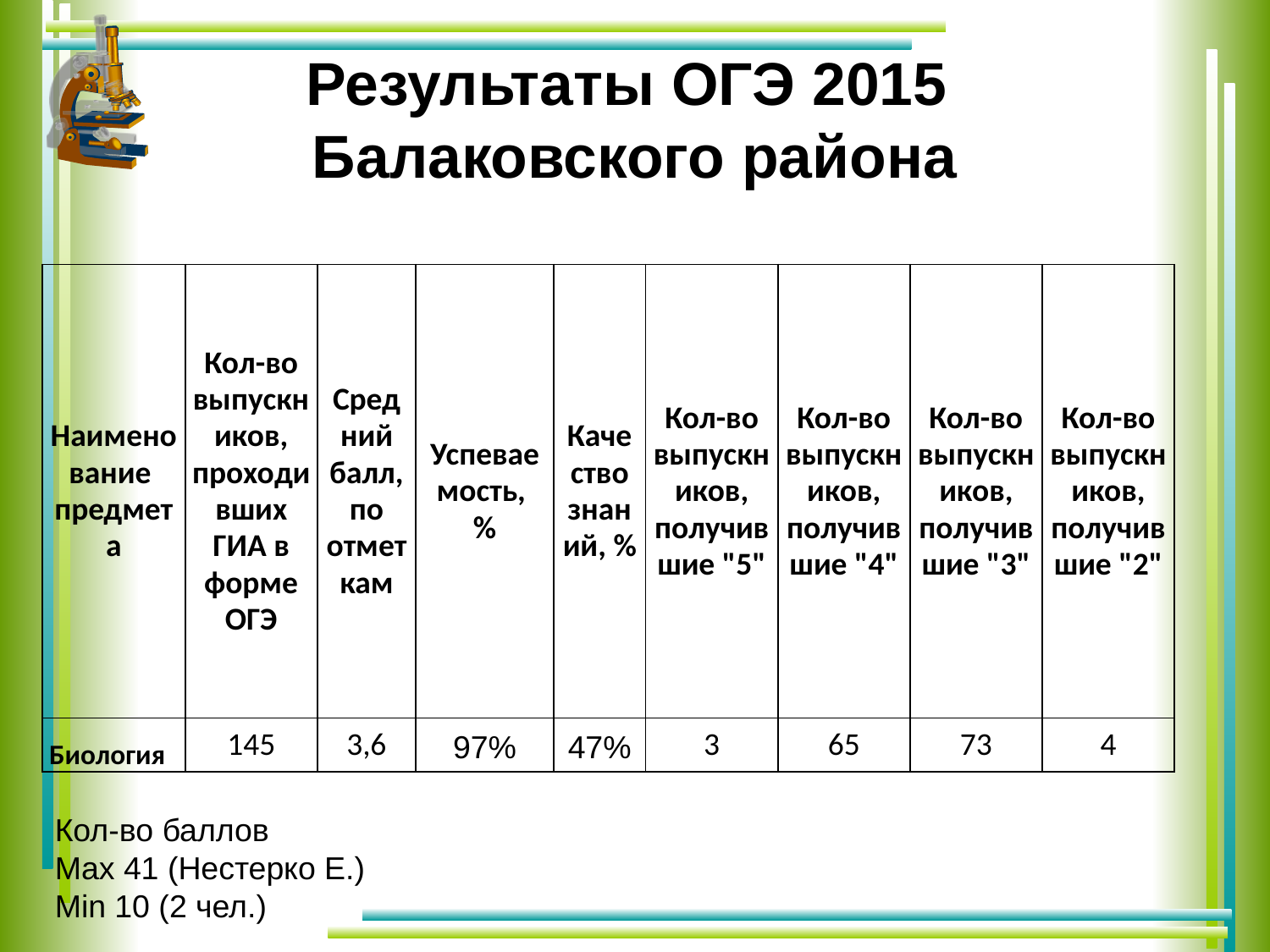

# Результаты ОГЭ 2015 Балаковского района
| Наименование предмета | Кол-во выпускников, проходивших ГИА в форме ОГЭ | Средний балл, по отметкам | Успеваемость, % | Качество знаний, % | Кол-во выпускников, получившие "5" | Кол-во выпускников, получившие "4" | Кол-во выпускников, получившие "3" | Кол-во выпускников, получившие "2" |
| --- | --- | --- | --- | --- | --- | --- | --- | --- |
| Биология | 145 | 3,6 | 97% | 47% | 3 | 65 | 73 | 4 |
Кол-во баллов
Max 41 (Нестерко Е.)
Min 10 (2 чел.)